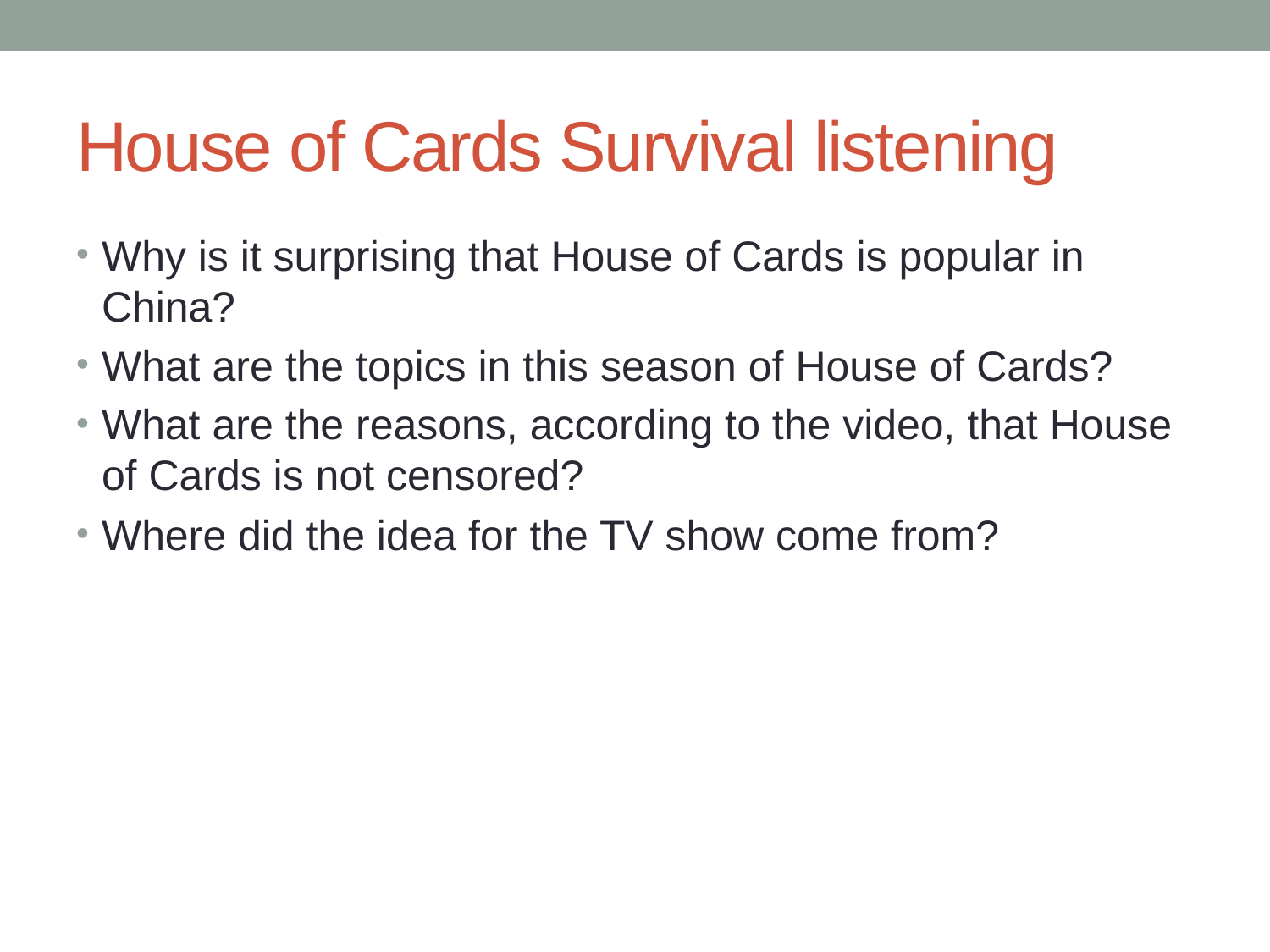

# House of Cards Survival listening
Why is it surprising that House of Cards is popular in China?
What are the topics in this season of House of Cards?
What are the reasons, according to the video, that House of Cards is not censored?
Where did the idea for the TV show come from?